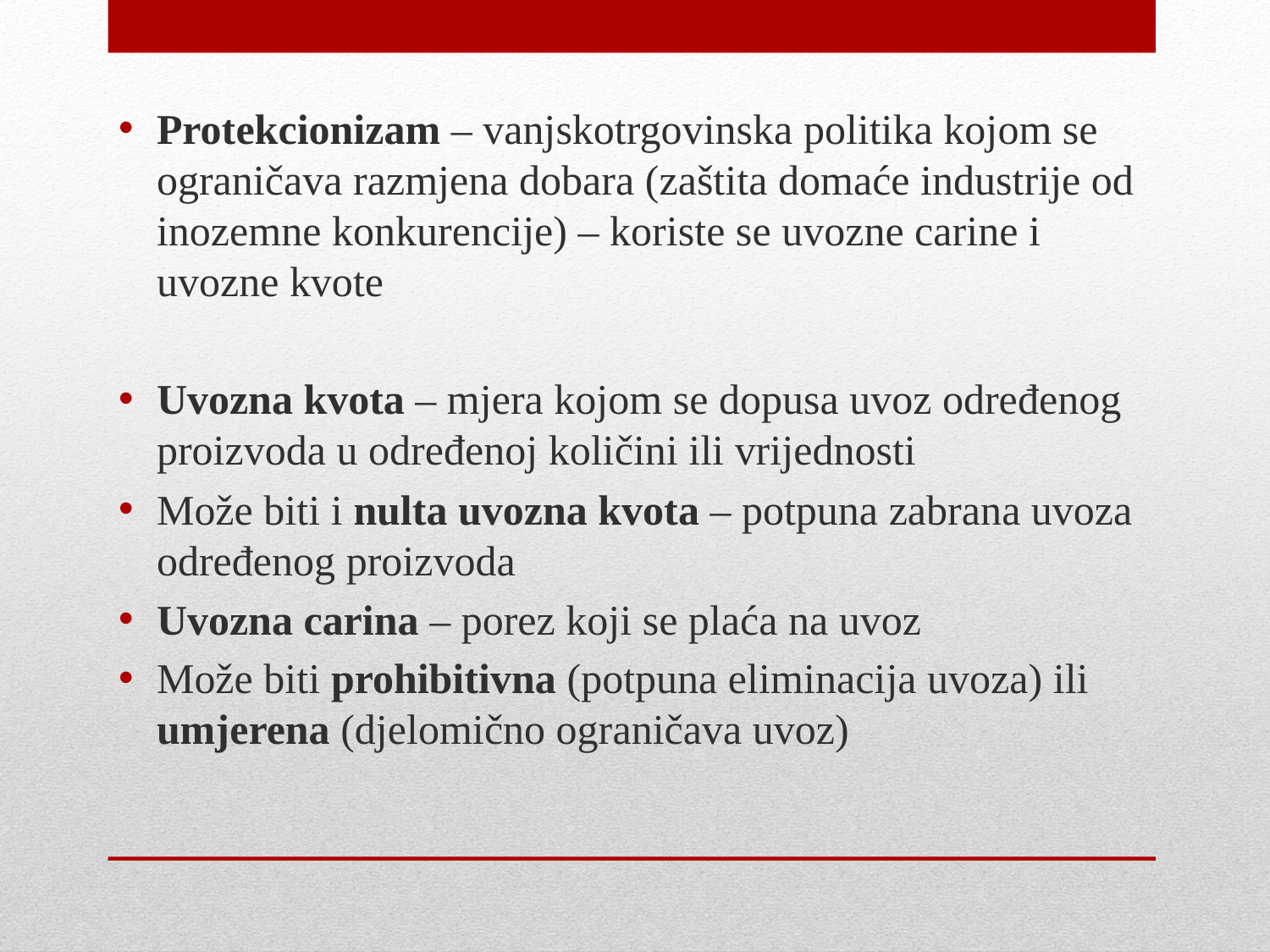

Protekcionizam – vanjskotrgovinska politika kojom se ograničava razmjena dobara (zaštita domaće industrije od inozemne konkurencije) – koriste se uvozne carine i uvozne kvote

Uvozna kvota – mjera kojom se dopusa uvoz određenog proizvoda u određenoj količini ili vrijednosti
Može biti i nulta uvozna kvota – potpuna zabrana uvoza određenog proizvoda
Uvozna carina – porez koji se plaća na uvoz
Može biti prohibitivna (potpuna eliminacija uvoza) ili umjerena (djelomično ograničava uvoz)